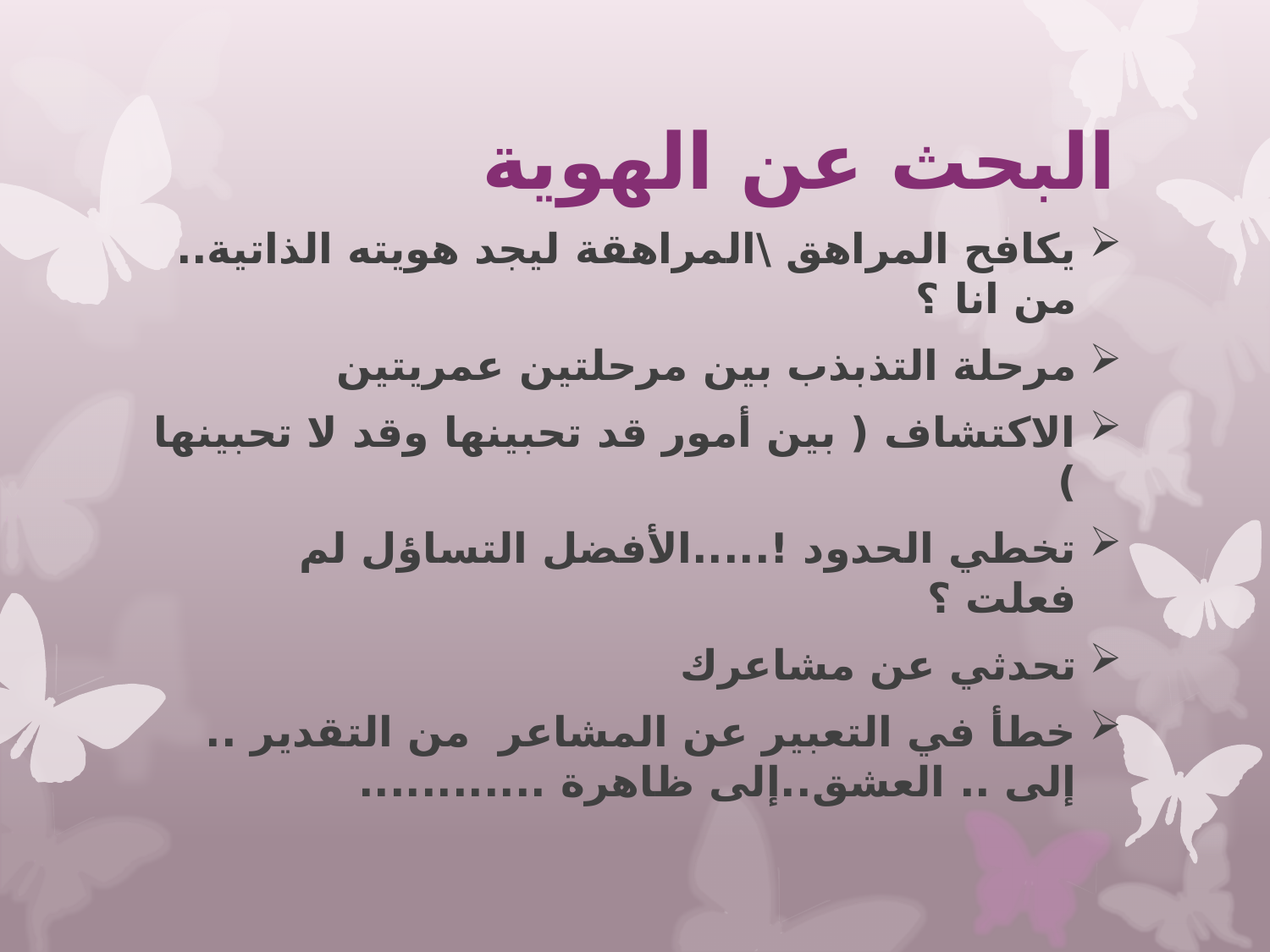

# البحث عن الهوية
يكافح المراهق \المراهقة ليجد هويته الذاتية.. من انا ؟
مرحلة التذبذب بين مرحلتين عمريتين
الاكتشاف ( بين أمور قد تحبينها وقد لا تحبينها )
تخطي الحدود !.....الأفضل التساؤل لم فعلت ؟
تحدثي عن مشاعرك
خطأ في التعبير عن المشاعر  من التقدير .. إلى .. العشق..إلى ظاهرة ............